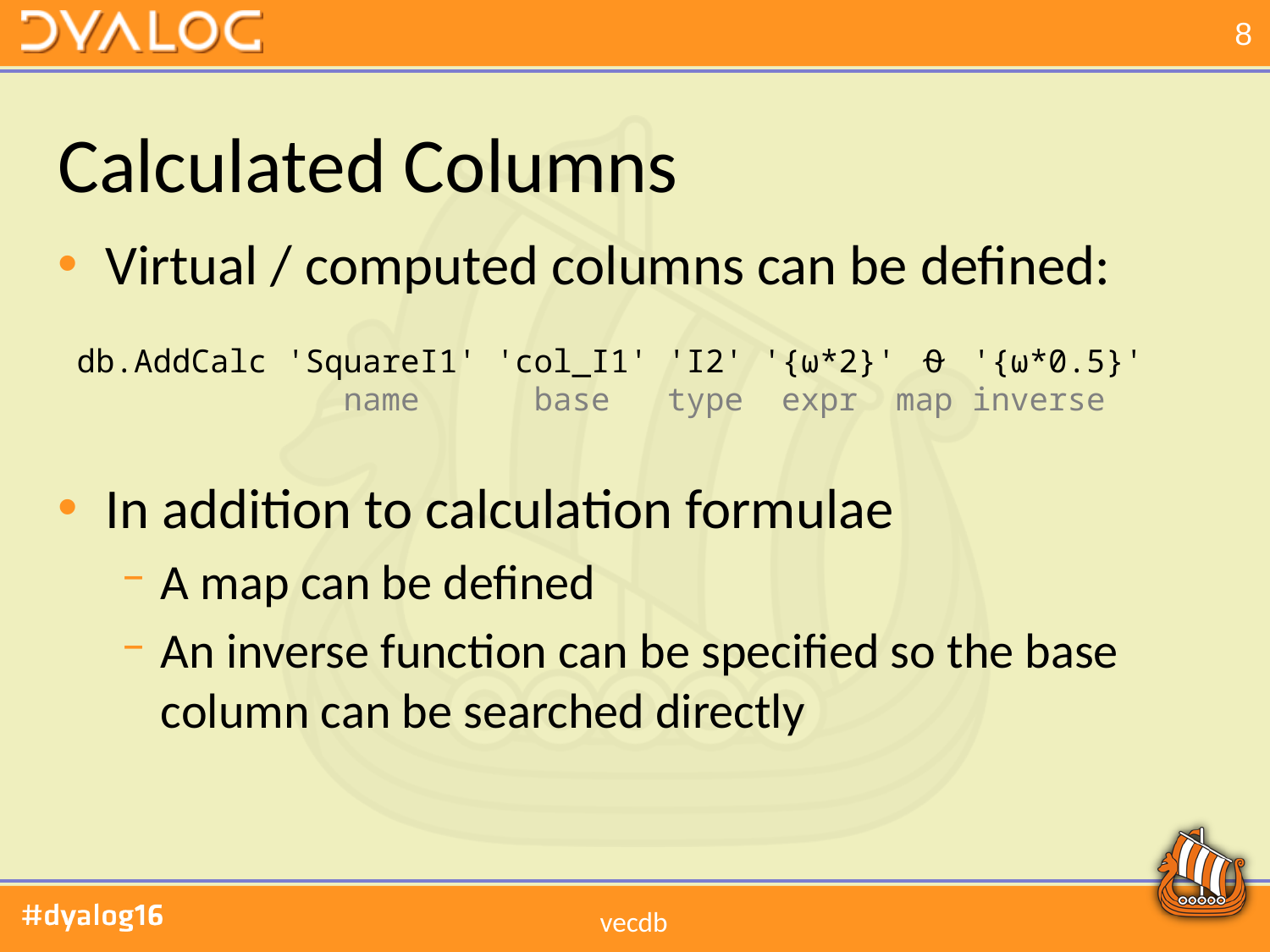

# Calculated Columns
Virtual / computed columns can be defined:
 db.AddCalc 'SquareI1' 'col_I1' 'I2' '{⍵*2}' ⍬ '{⍵*0.5}'
               name      base   type  expr  map inverse

In addition to calculation formulae
A map can be defined
An inverse function can be specified so the base column can be searched directly

vecdb